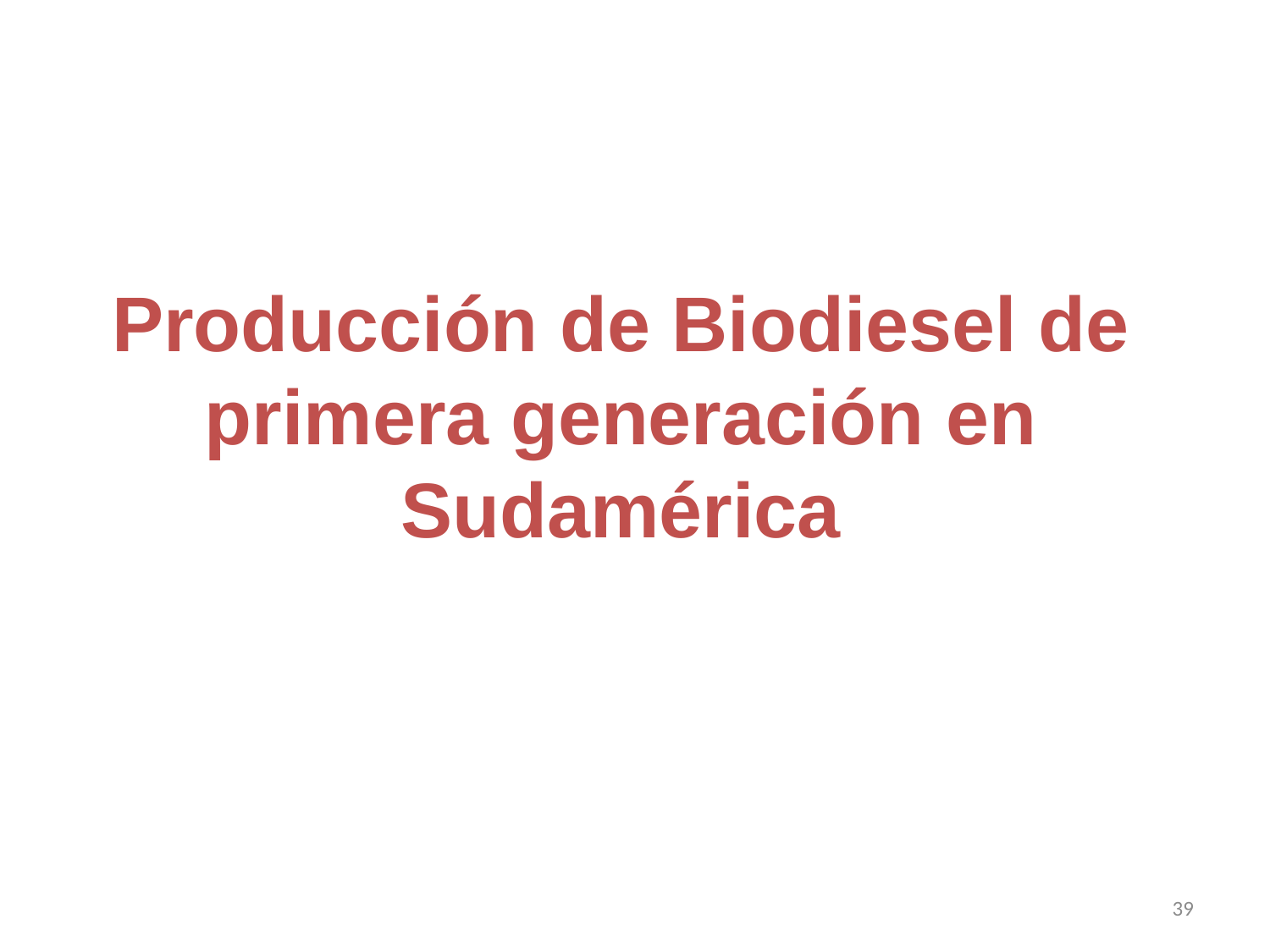

Producción de Biodiesel de primera generación en Sudamérica
39